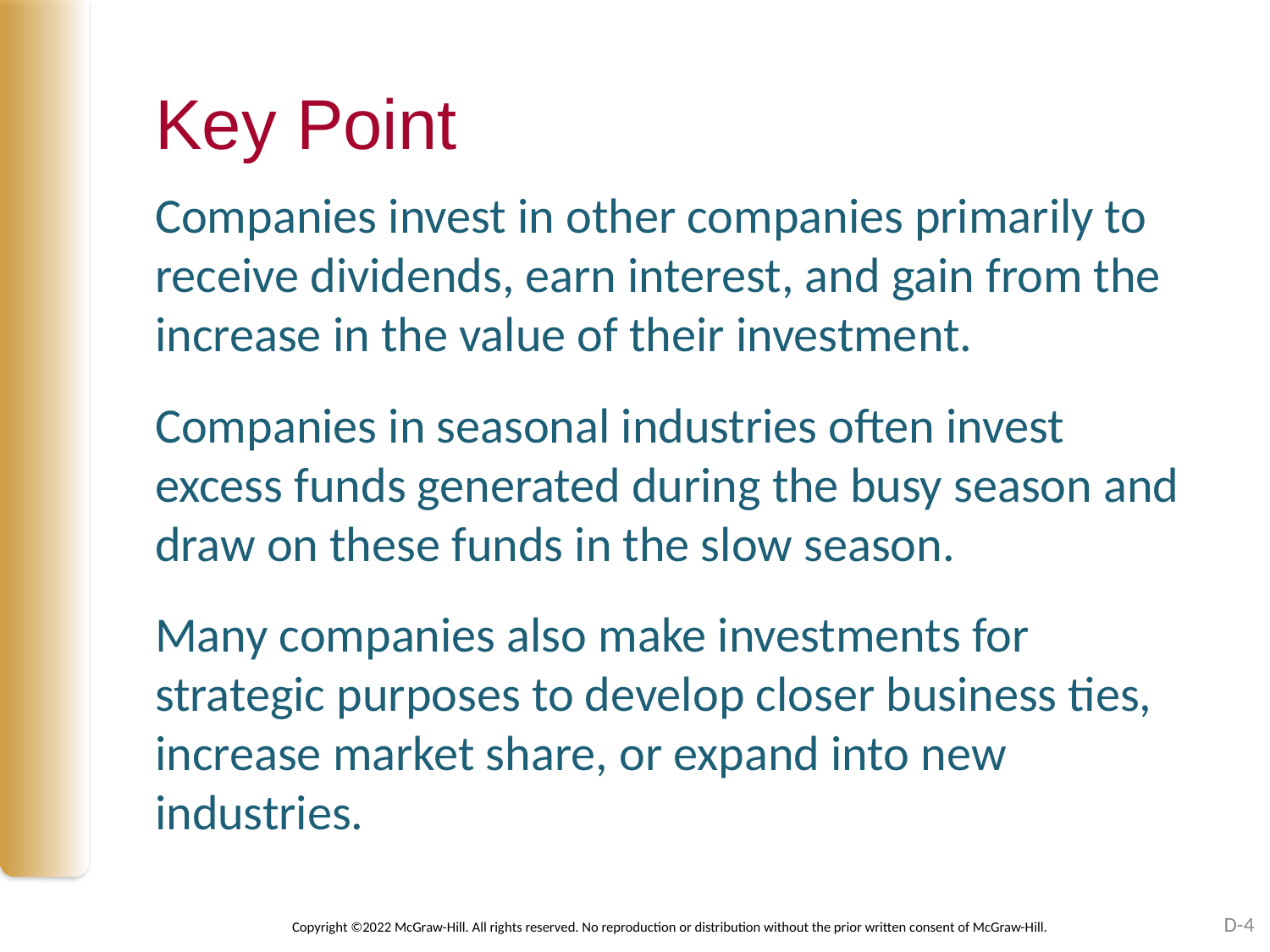

# Key Point
Companies invest in other companies primarily to receive dividends, earn interest, and gain from the increase in the value of their investment.
Companies in seasonal industries often invest excess funds generated during the busy season and draw on these funds in the slow season.
Many companies also make investments for strategic purposes to develop closer business ties, increase market share, or expand into new industries.
D-4
Copyright ©2022 McGraw-Hill. All rights reserved. No reproduction or distribution without the prior written consent of McGraw-Hill.